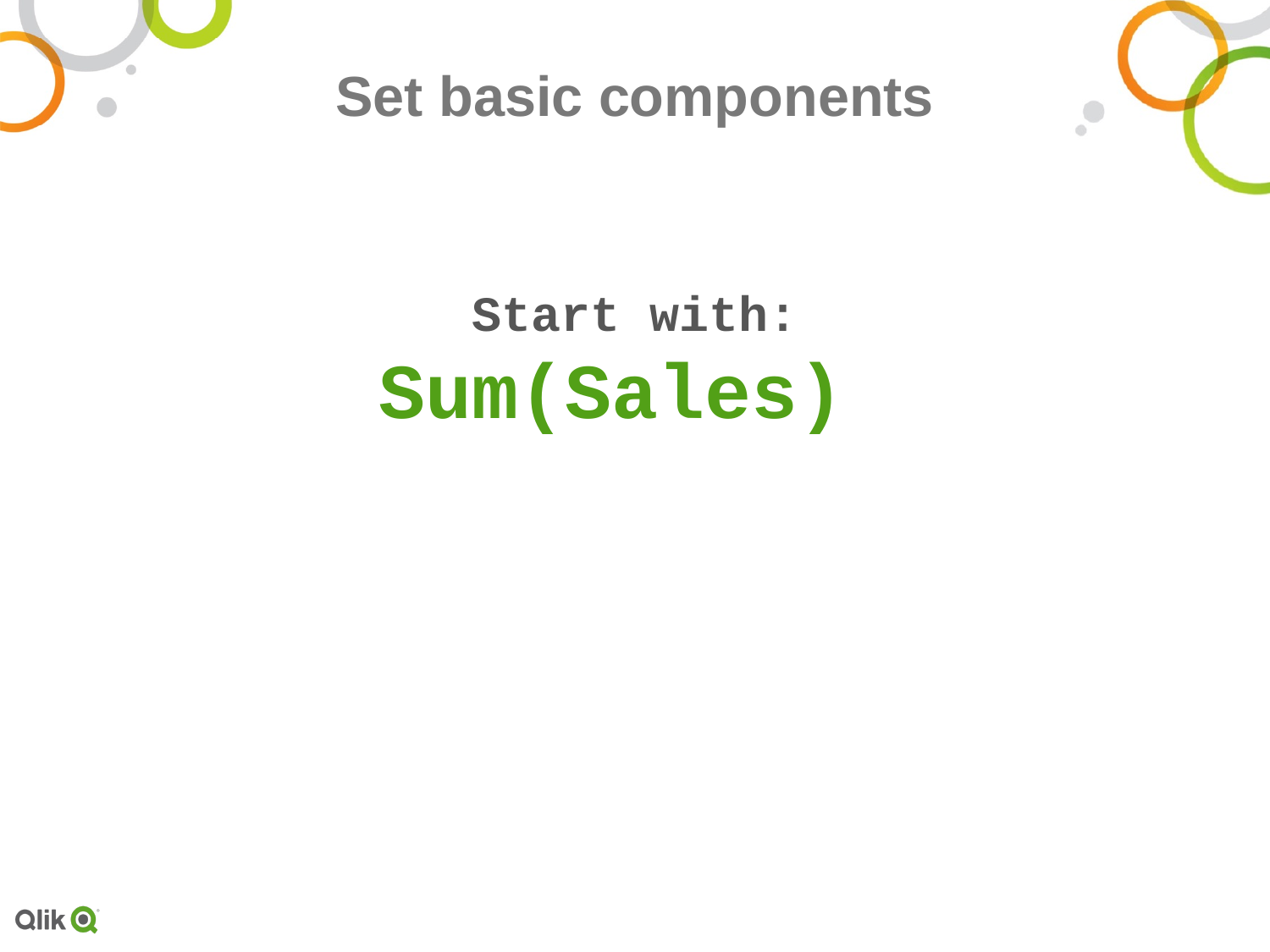

# Set basic components
Start with:
Sum(Sales)